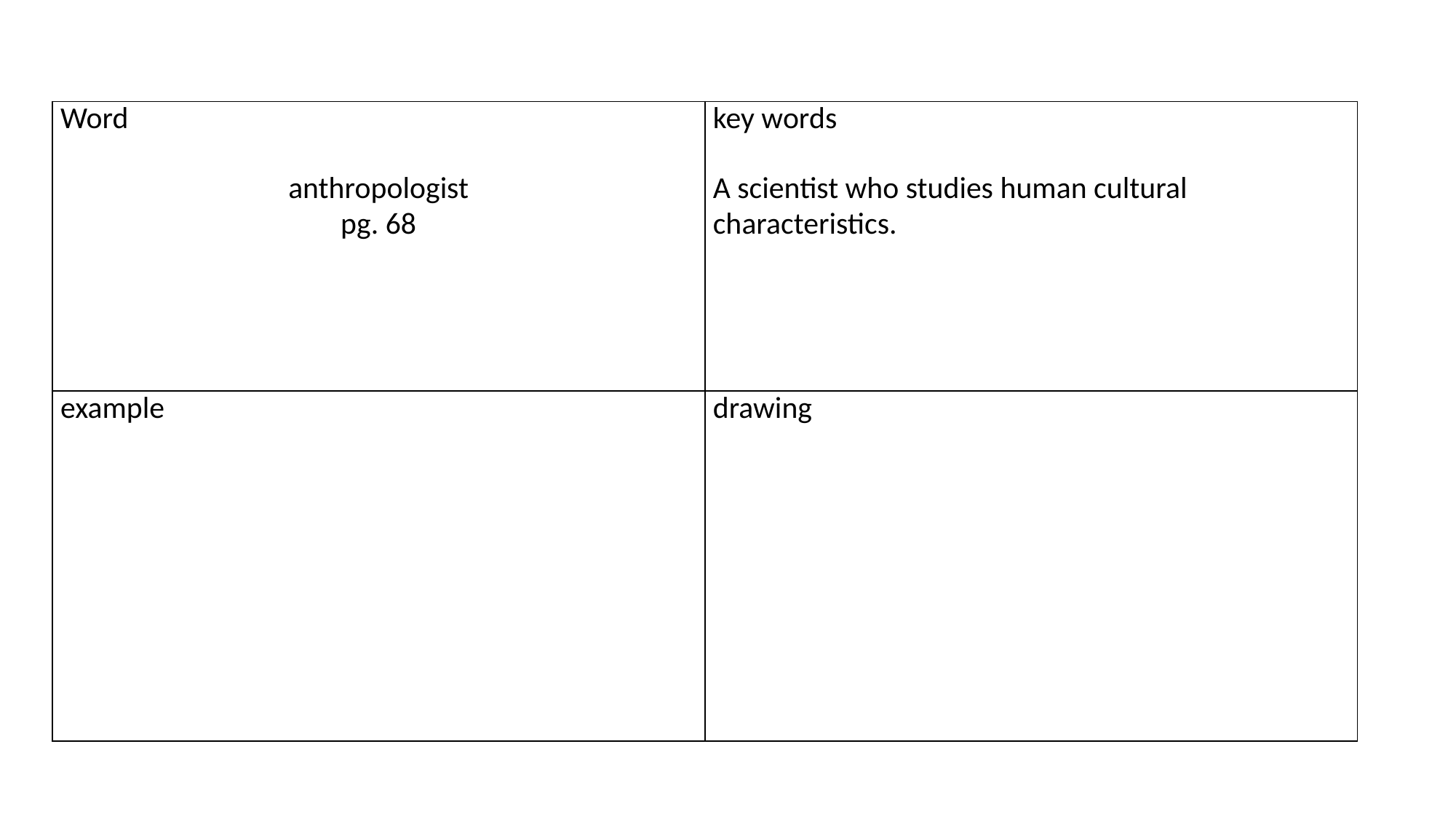

| Word   anthropologist pg. 68 | key words   A scientist who studies human cultural characteristics. |
| --- | --- |
| example | drawing |